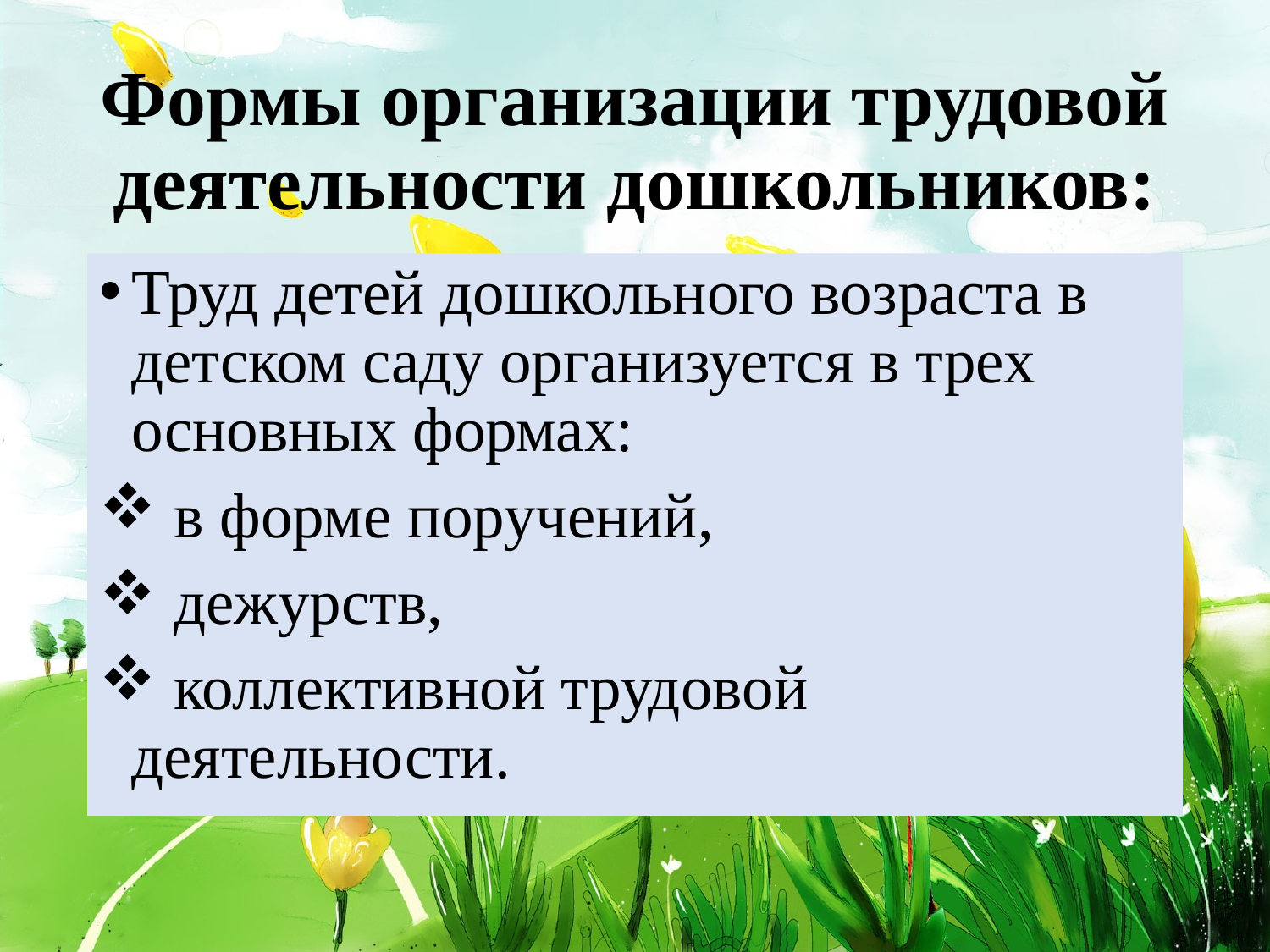

Формы организации трудовой деятельности дошкольников:
Труд детей дошкольного возраста в детском саду организуется в трех основных формах:
 в форме поручений,
 дежурств,
 коллективной трудовой деятельности.